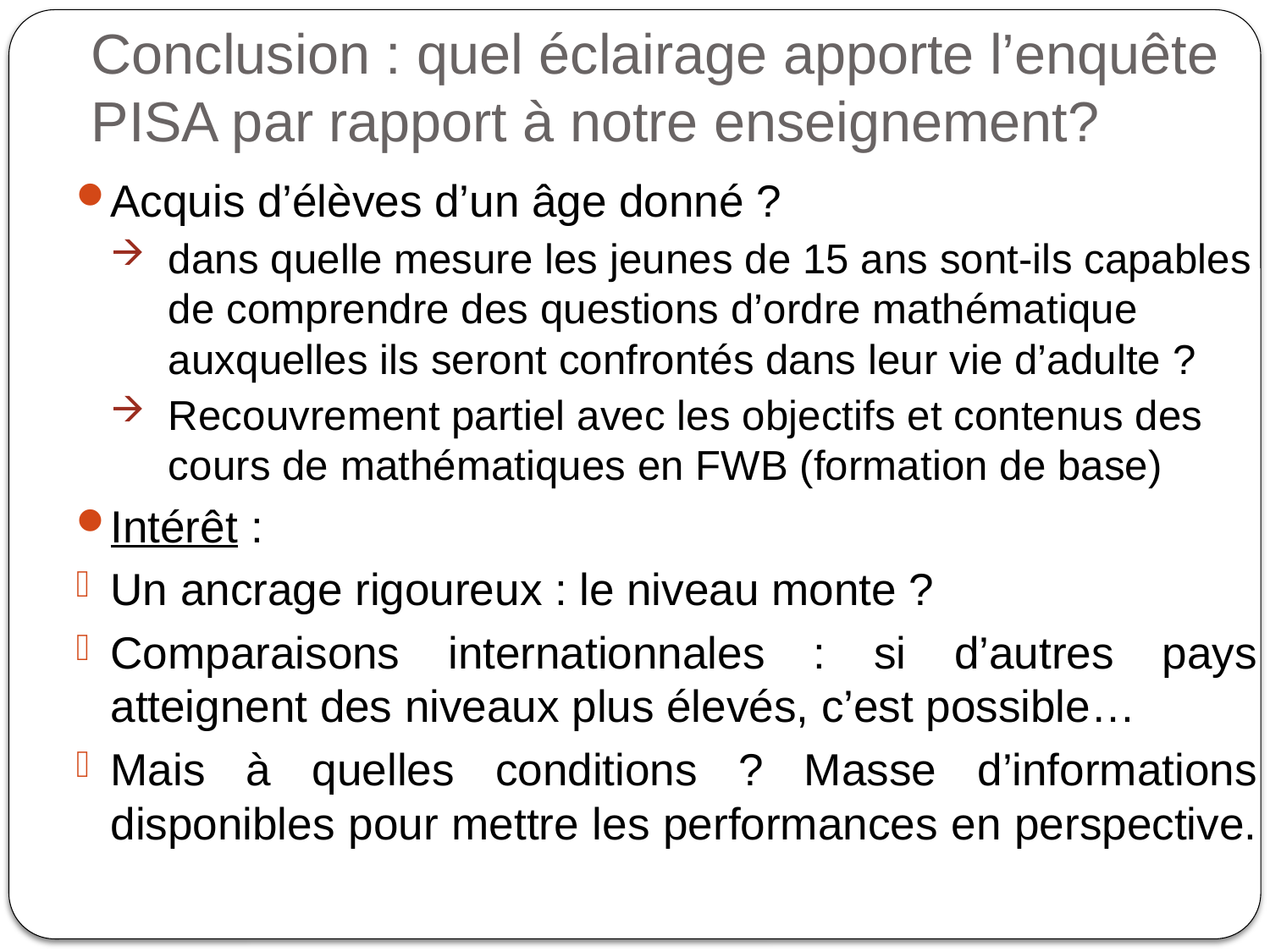

# Conclusion : quel éclairage apporte l’enquête PISA par rapport à notre enseignement?
Acquis d’élèves d’un âge donné ?
dans quelle mesure les jeunes de 15 ans sont-ils capables de comprendre des questions d’ordre mathématique auxquelles ils seront confrontés dans leur vie d’adulte ?
Recouvrement partiel avec les objectifs et contenus des cours de mathématiques en FWB (formation de base)
Intérêt :
Un ancrage rigoureux : le niveau monte ?
Comparaisons internationnales : si d’autres pays atteignent des niveaux plus élevés, c’est possible…
Mais à quelles conditions ? Masse d’informations disponibles pour mettre les performances en perspective.